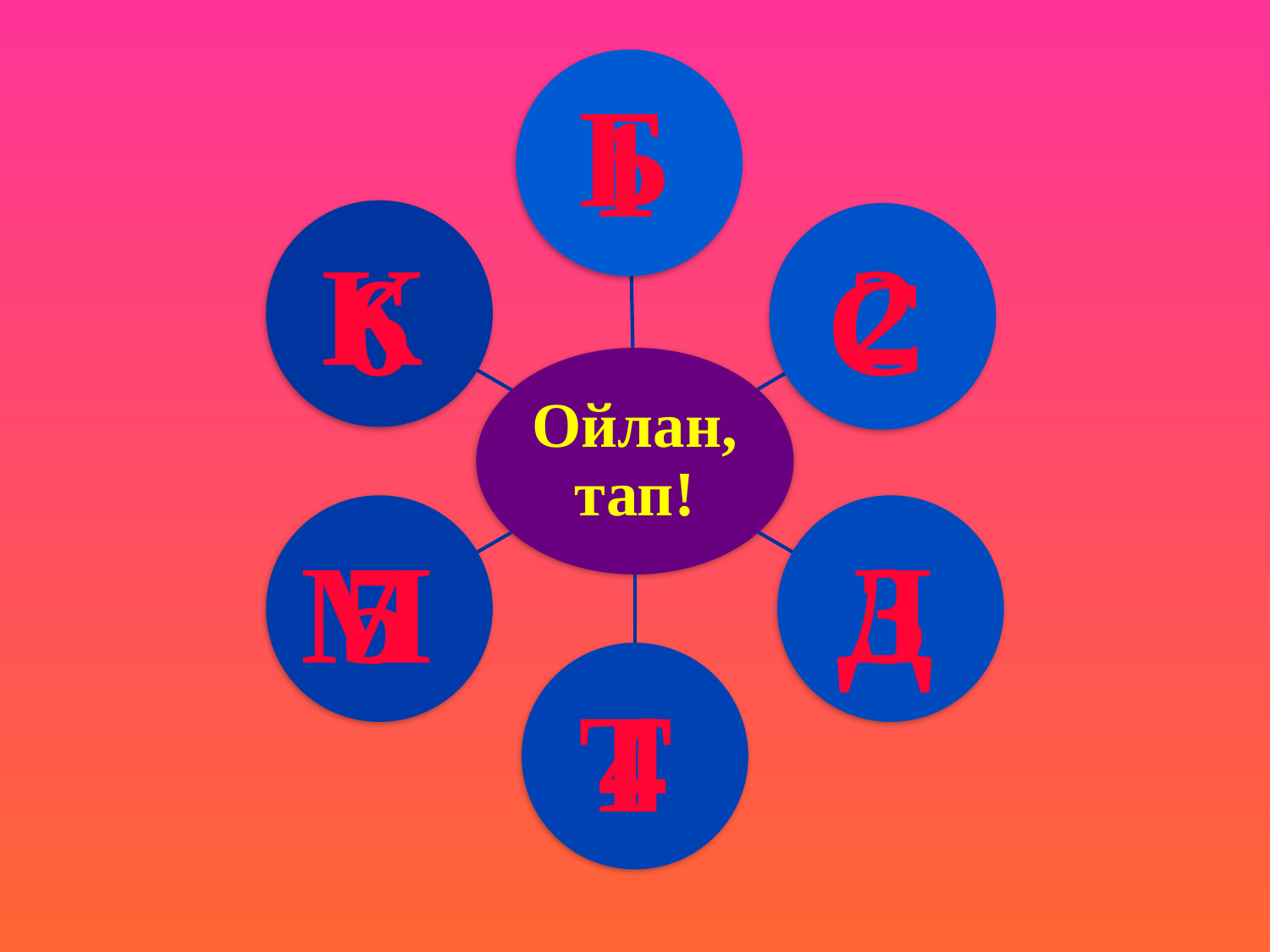

Ойлан, тап!

Б
1
К
2
6
С
М
5
Д
3
Т
4